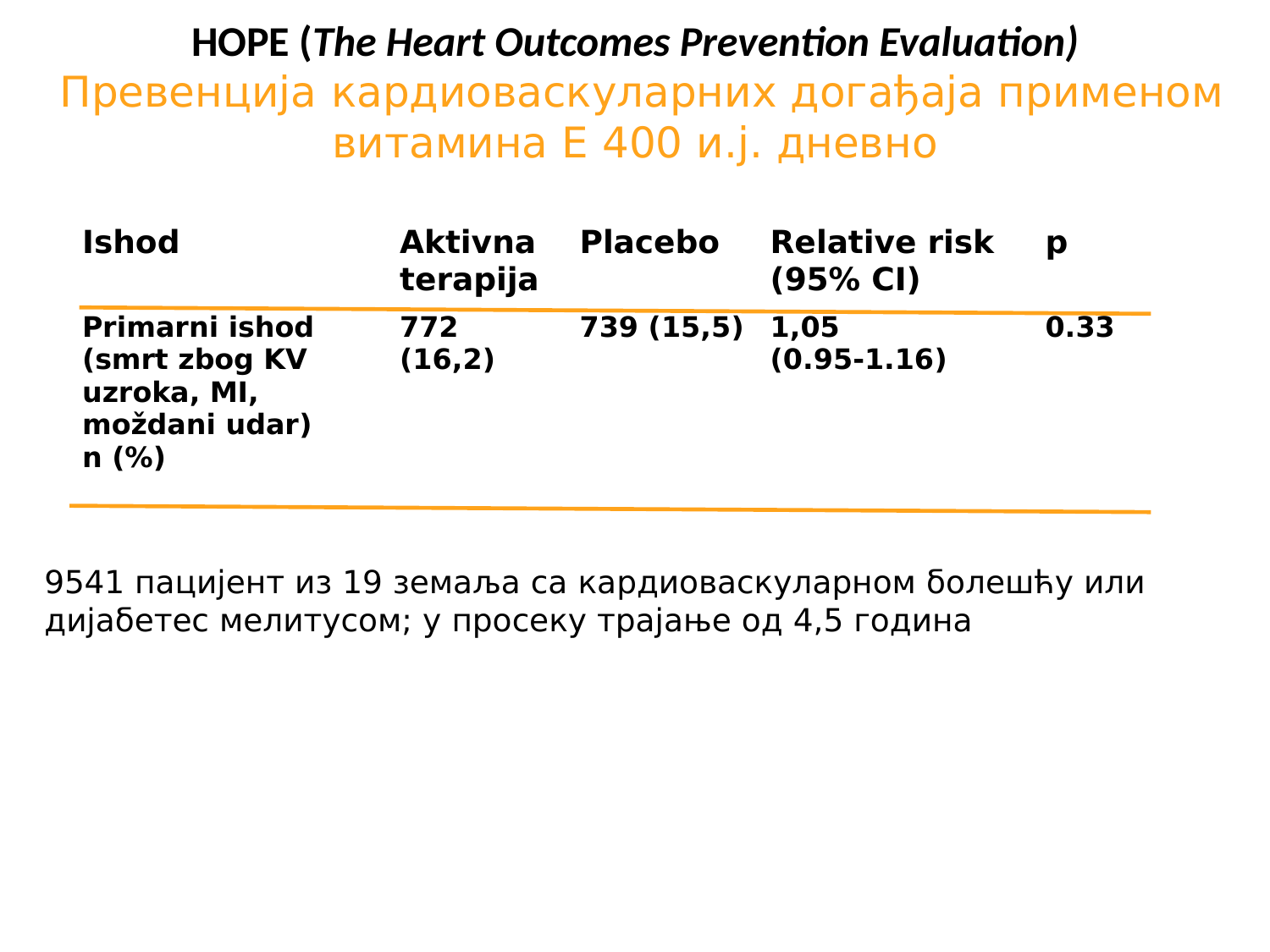

HOPE (The Heart Outcomes Prevention Evaluation)
 Превенција кардиоваскуларних догађаја применом витамина Е 400 и.ј. дневно
| Ishod | Aktivna terapija | Placebo | Relative risk (95% CI) | p |
| --- | --- | --- | --- | --- |
| Primarni ishod (smrt zbog KV uzroka, MI, moždani udar) n (%) | 772 (16,2) | 739 (15,5) | 1,05 (0.95-1.16) | 0.33 |

9541 пацијент из 19 земаља са кардиоваскуларном болешћу или дијабетес мелитусом; у просеку трајање од 4,5 година